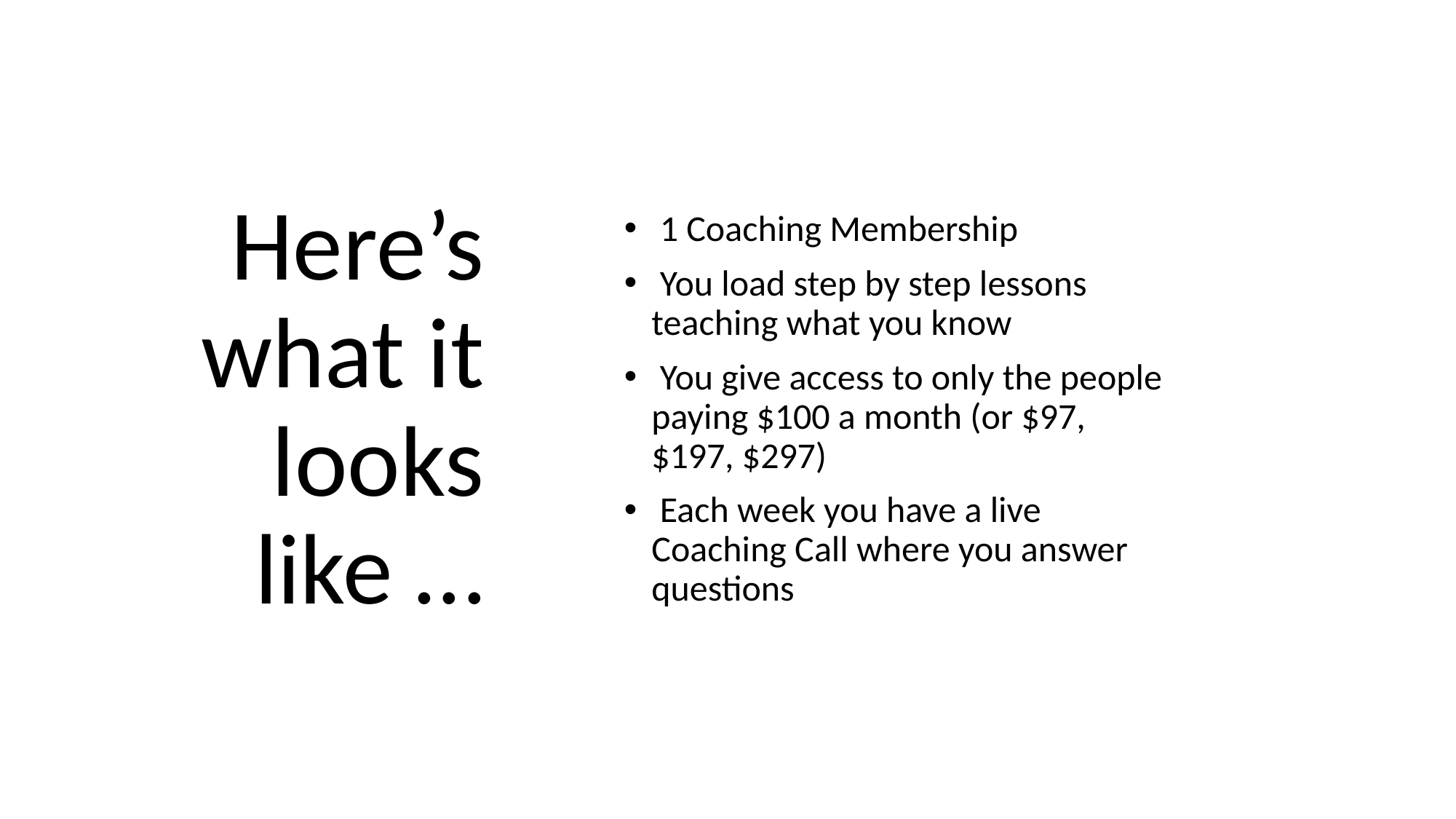

# Here’s what it looks like …
 1 Coaching Membership
 You load step by step lessons teaching what you know
 You give access to only the people paying $100 a month (or $97, $197, $297)
 Each week you have a live Coaching Call where you answer questions